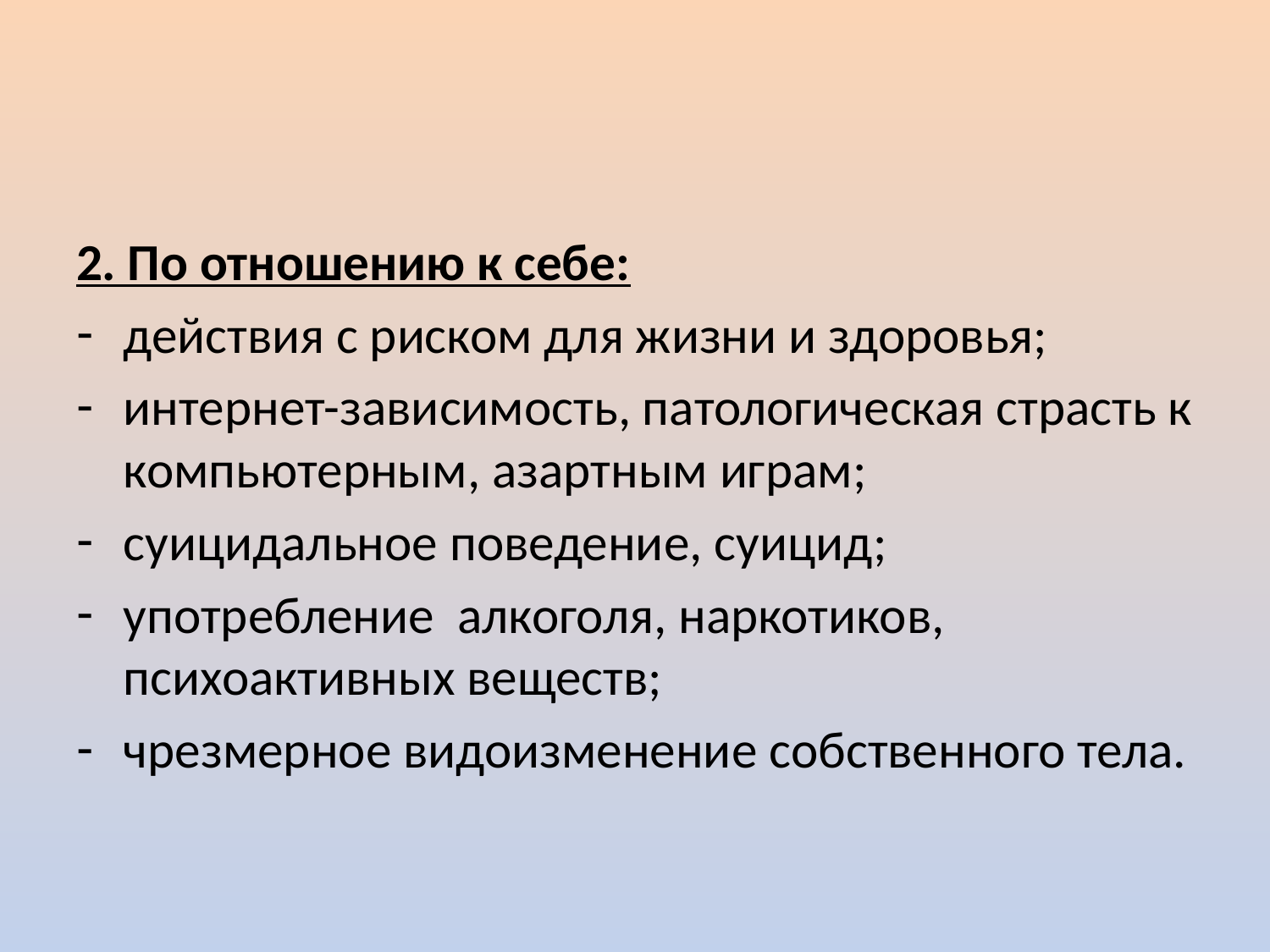

2. По отношению к себе:
действия с риском для жизни и здоровья;
интернет-зависимость, патологическая страсть к компьютерным, азартным играм;
суицидальное поведение, суицид;
употребление  алкоголя, наркотиков, психоактивных веществ;
чрезмерное видоизменение собственного тела.